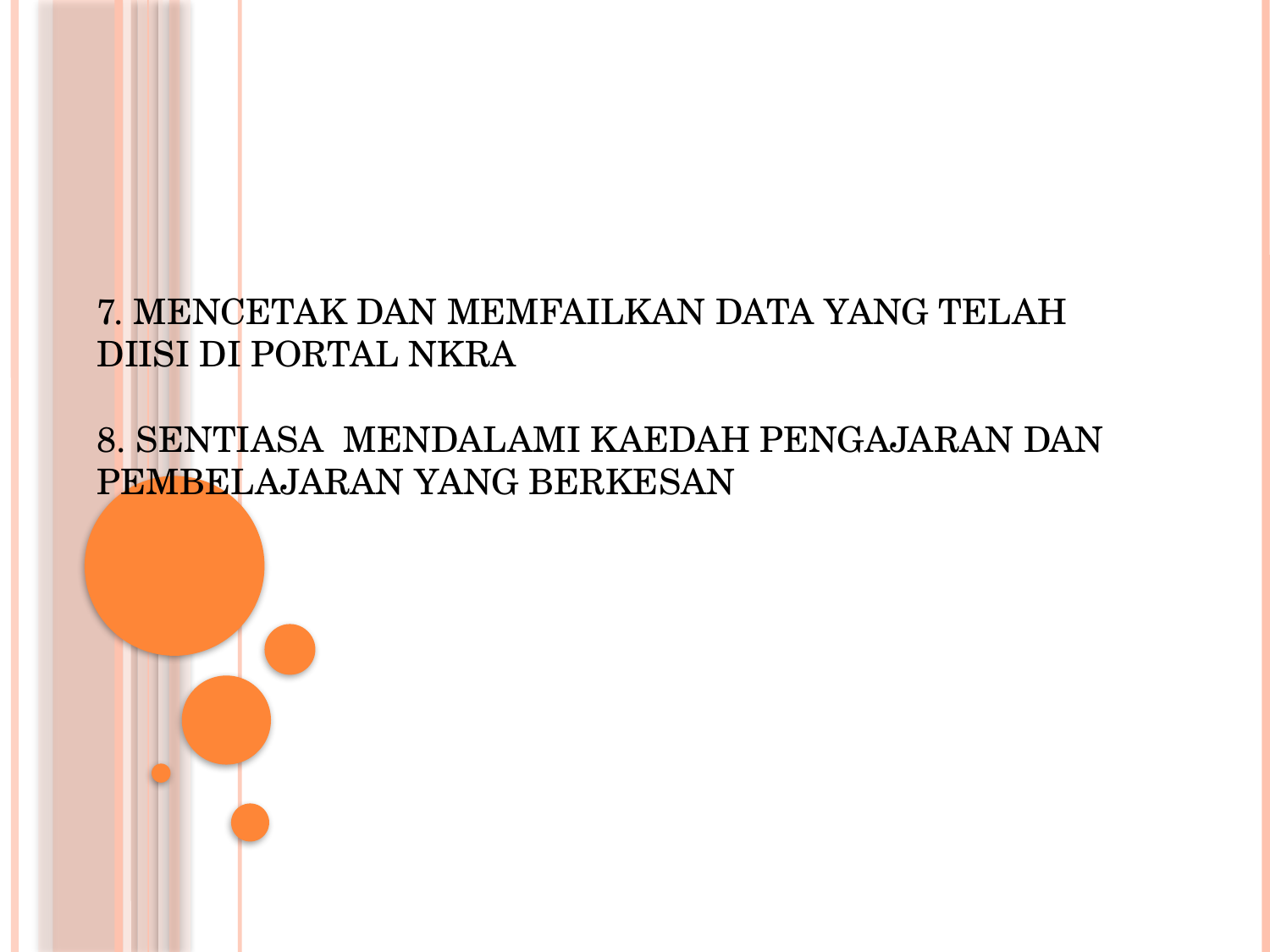

7. Mencetak dan memfailkan data yang telah diisi di portal nkra
8. Sentiasa  mendalami kaedah pengajaran dan pembelajaran yang berkesan
#